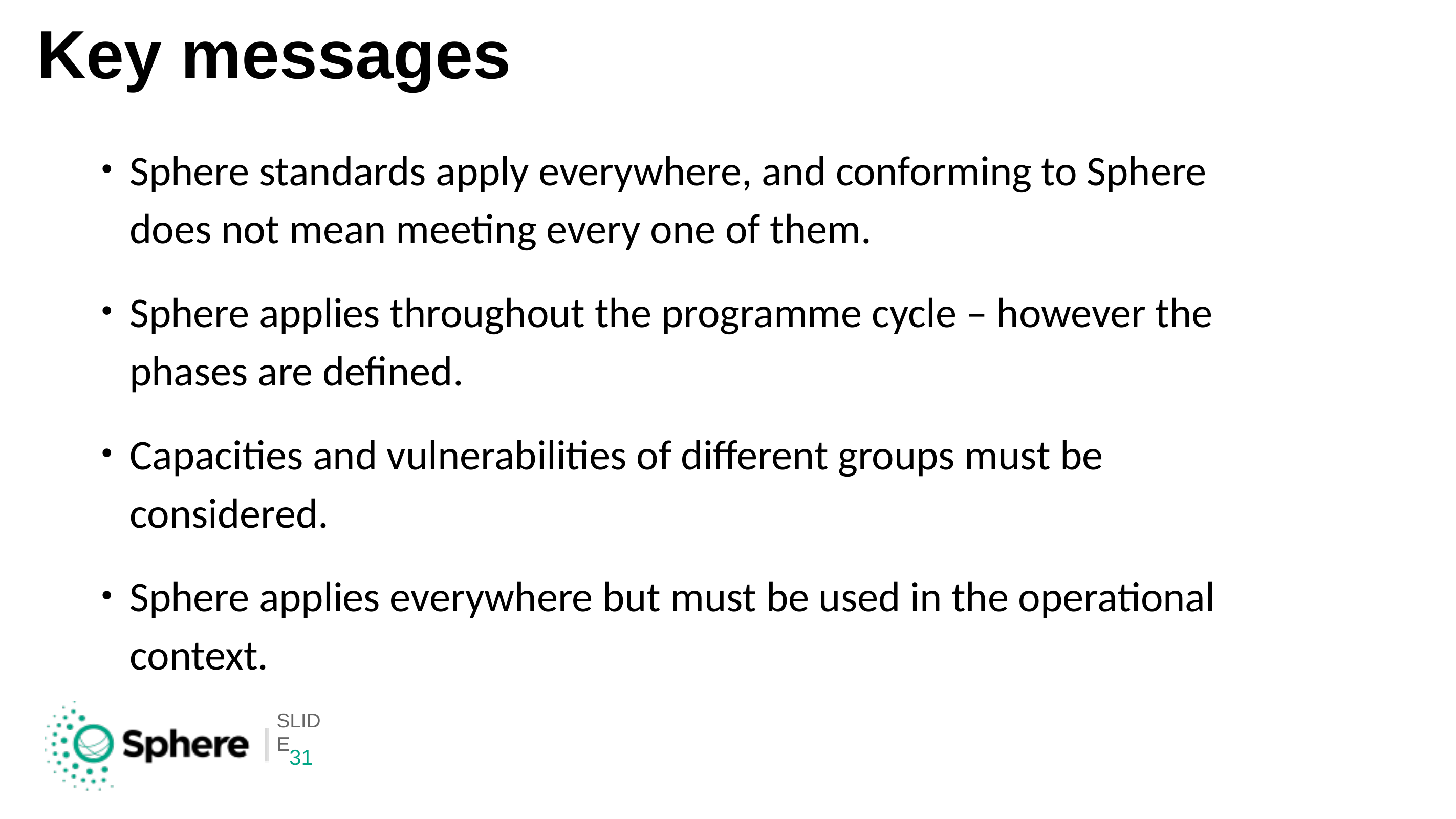

# Key messages
Sphere standards apply everywhere, and conforming to Sphere does not mean meeting every one of them.
Sphere applies throughout the programme cycle – however the phases are defined.
Capacities and vulnerabilities of different groups must be considered.
Sphere applies everywhere but must be used in the operational context.

31